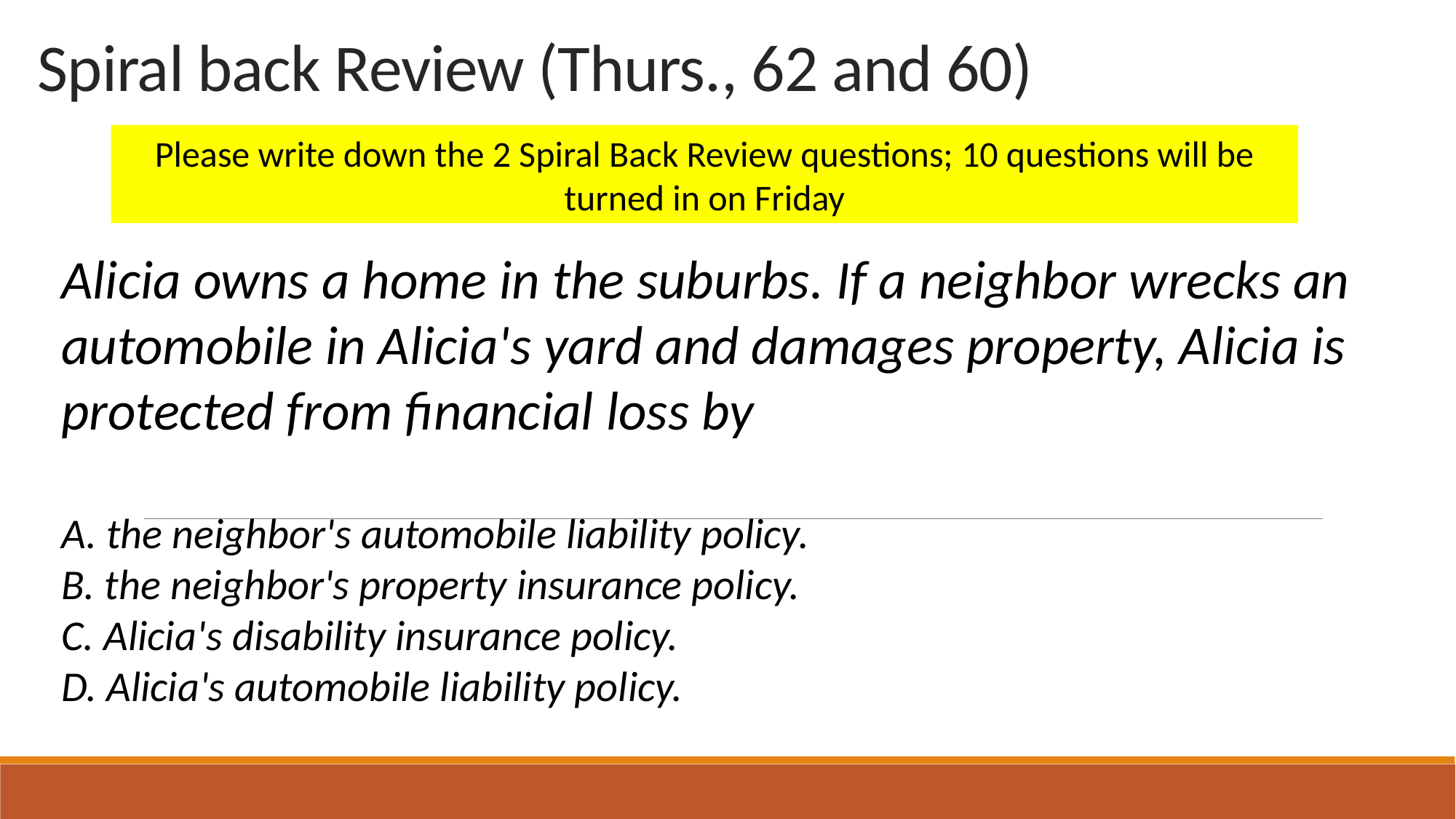

# Spiral back Review (Thurs., 62 and 60)
Please write down the 2 Spiral Back Review questions; 10 questions will be turned in on Friday
Alicia owns a home in the suburbs. If a neighbor wrecks an automobile in Alicia's yard and damages property, Alicia is protected from financial loss by

A. the neighbor's automobile liability policy.
B. the neighbor's property insurance policy.
C. Alicia's disability insurance policy.
D. Alicia's automobile liability policy.